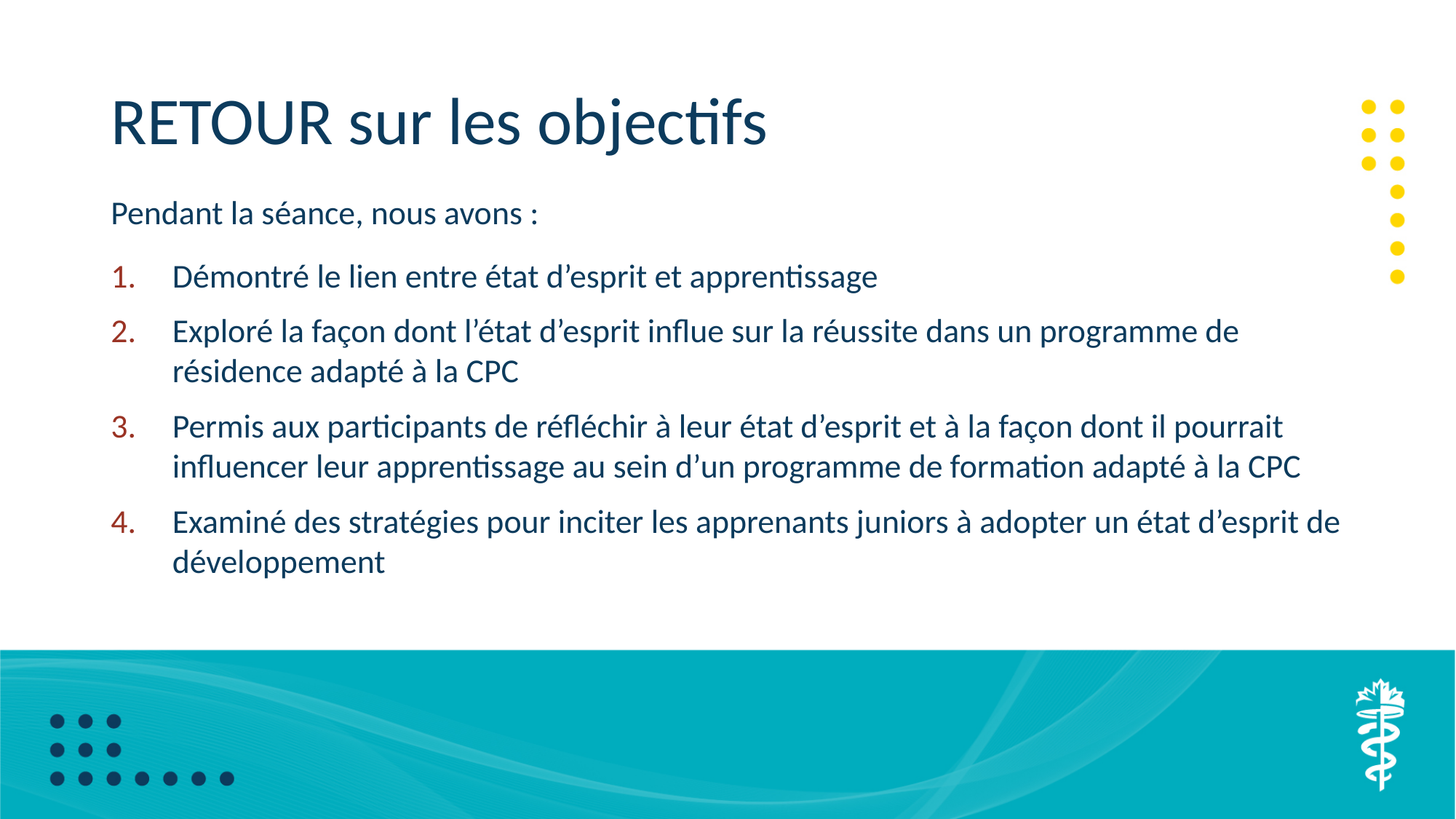

# RETOUR sur les objectifs
Pendant la séance, nous avons :
Démontré le lien entre état d’esprit et apprentissage
Exploré la façon dont l’état d’esprit influe sur la réussite dans un programme de résidence adapté à la CPC
Permis aux participants de réfléchir à leur état d’esprit et à la façon dont il pourrait influencer leur apprentissage au sein d’un programme de formation adapté à la CPC
Examiné des stratégies pour inciter les apprenants juniors à adopter un état d’esprit de développement